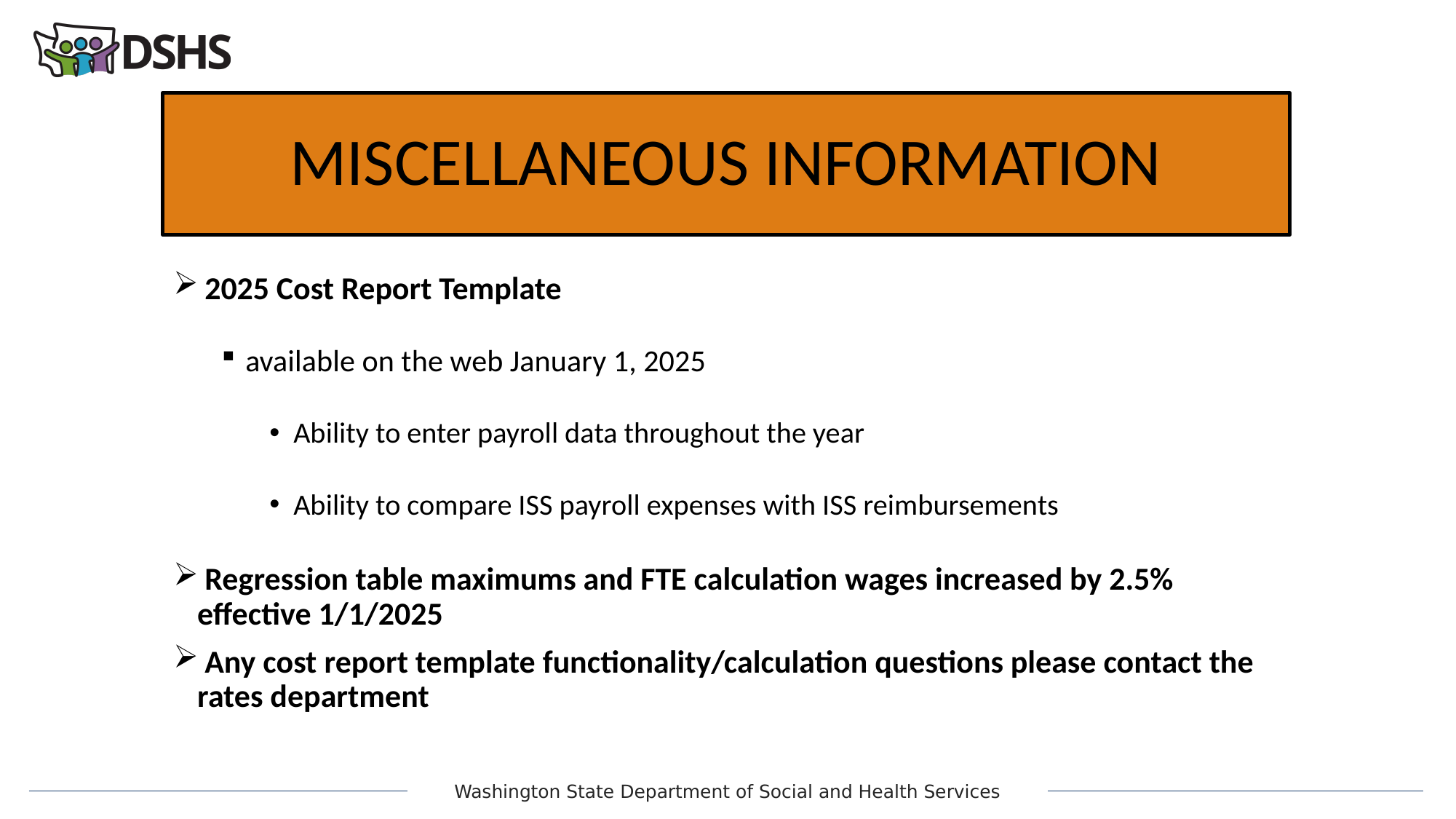

# MISCELLANEOUS INFORMATION
 2025 Cost Report Template

available on the web January 1, 2025

Ability to enter payroll data throughout the year

Ability to compare ISS payroll expenses with ISS reimbursements

 Regression table maximums and FTE calculation wages increased by 2.5%  effective 1/1/2025
 Any cost report template functionality/calculation questions please contact the  rates department